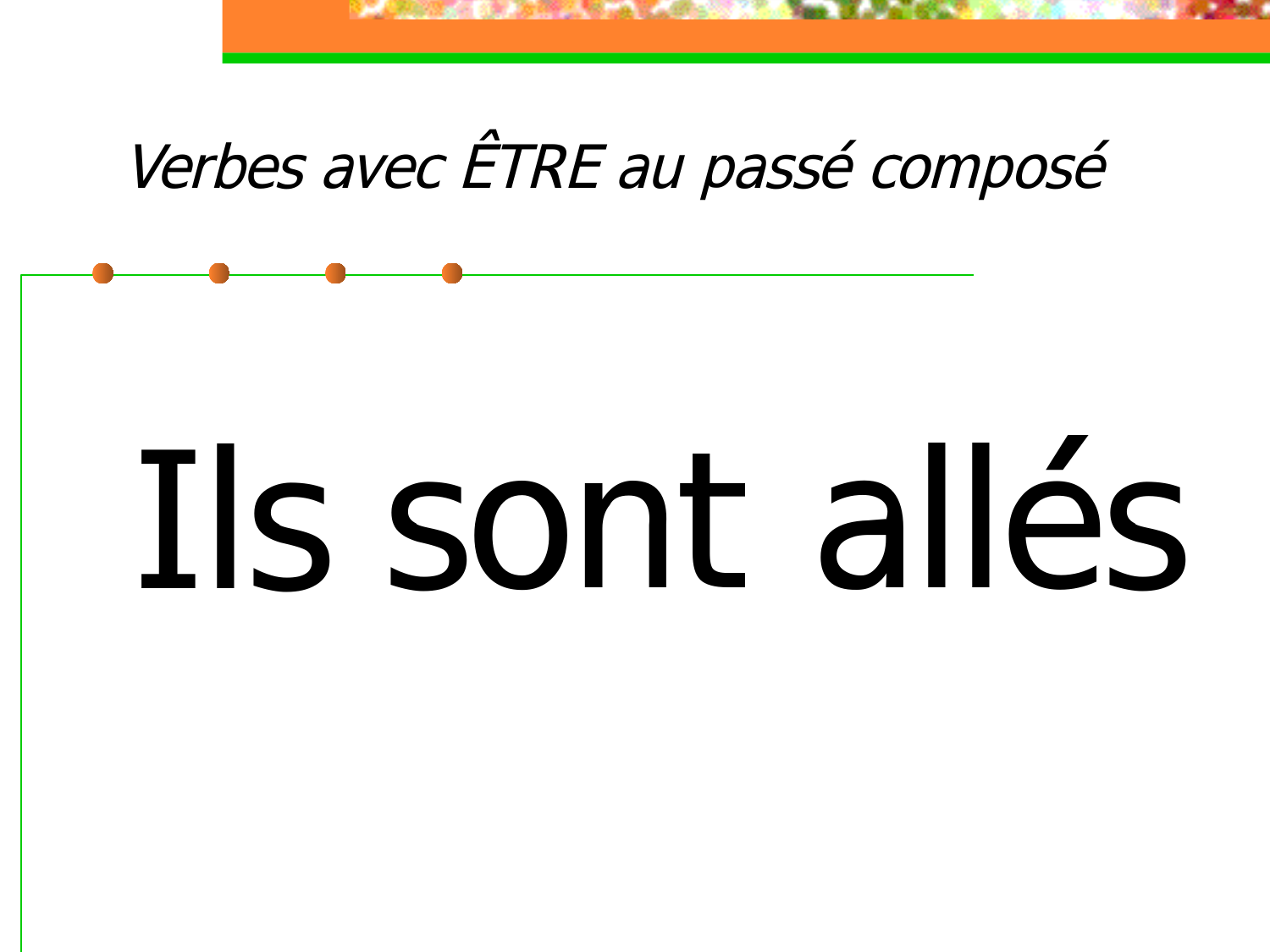

# Verbes avec ÊTRE au passé composé
sont
Ils
allés